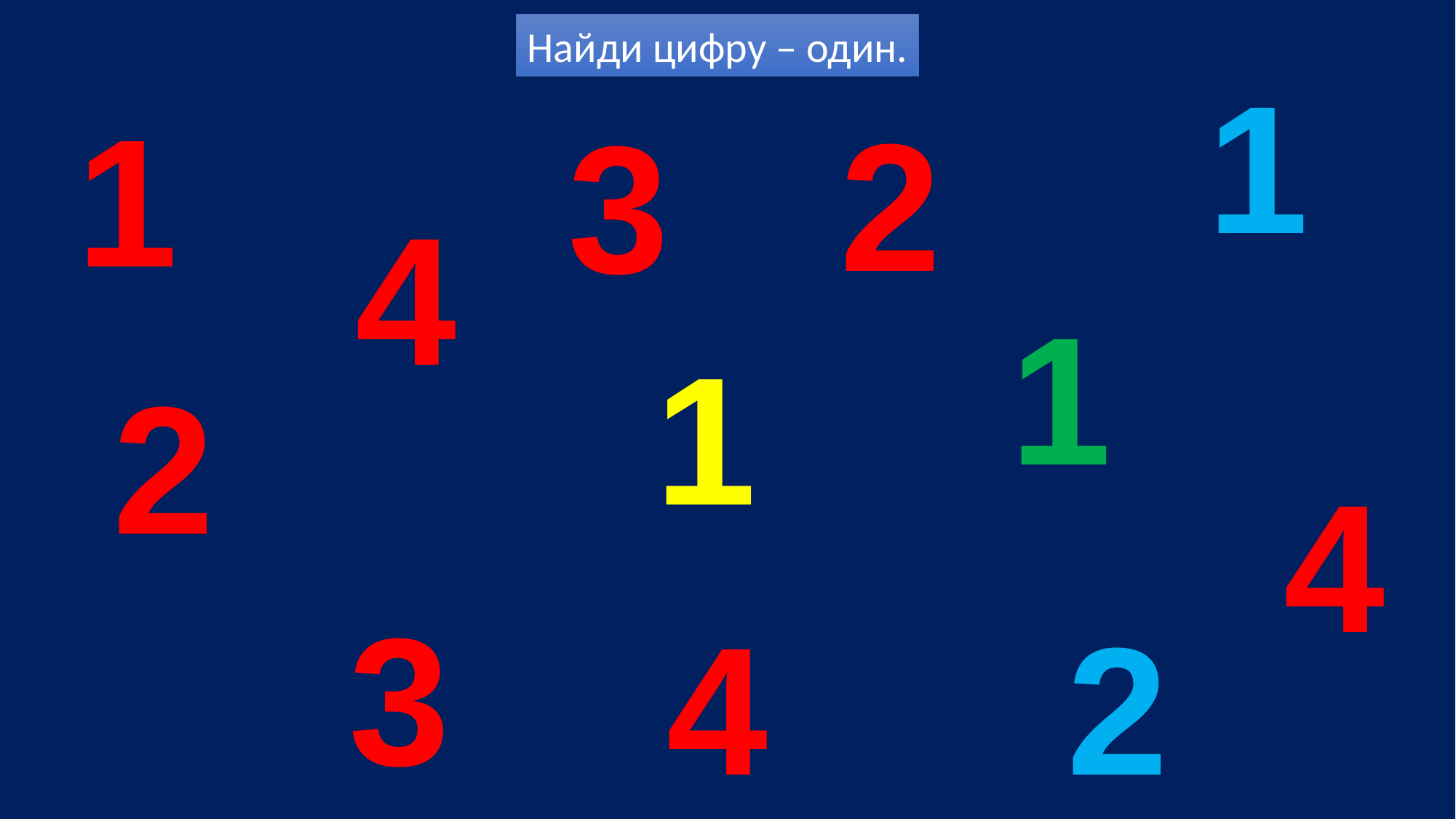

Найди цифру – один.
1
1
2
3
4
1
1
2
4
3
4
2